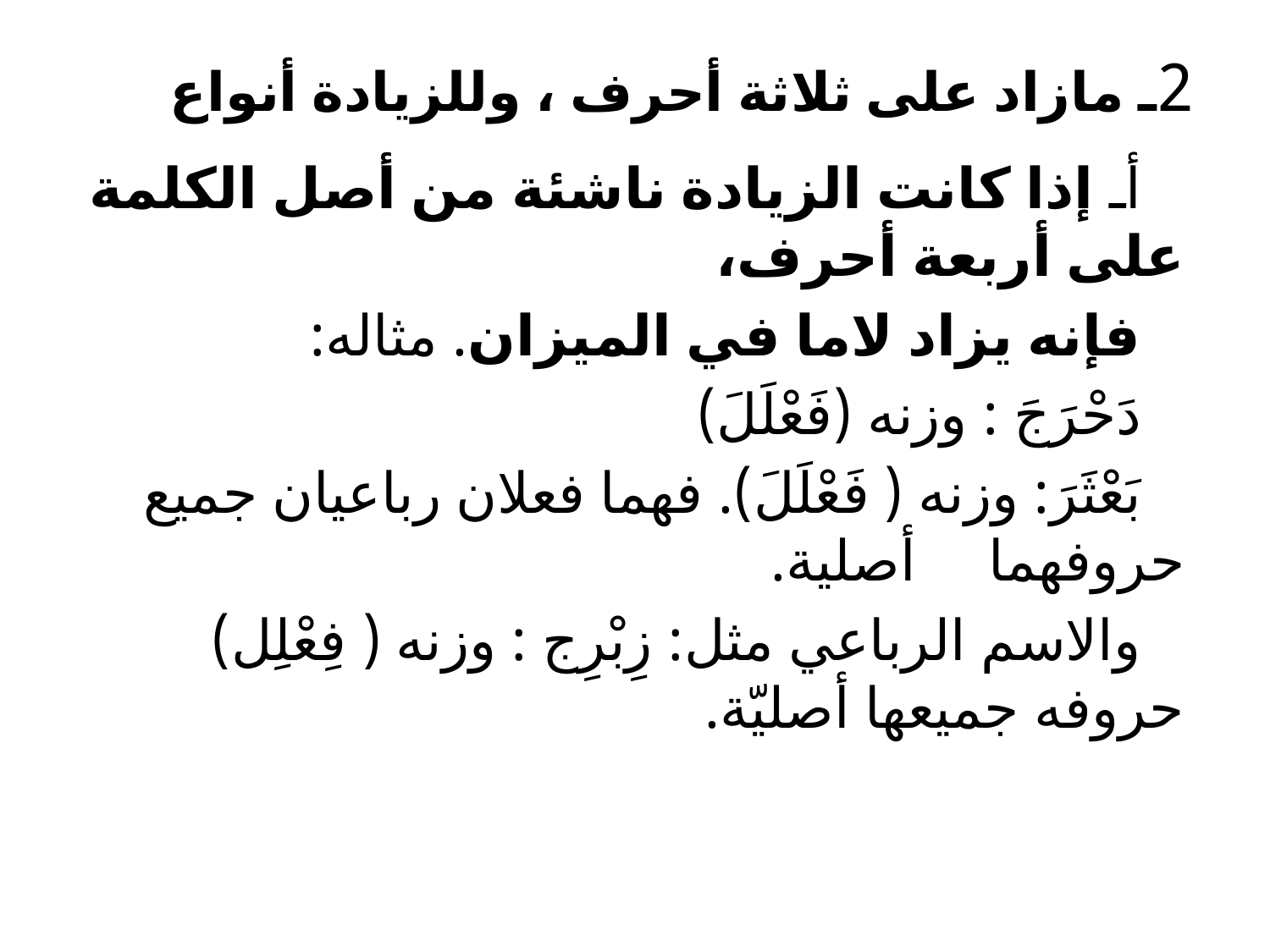

# 2ـ مازاد على ثلاثة أحرف ، وللزيادة أنواع
   أـ إذا كانت الزيادة ناشئة من أصل الكلمة على أربعة أحرف،
   فإنه يزاد لاما في الميزان. مثاله:
   دَحْرَجَ : وزنه (فَعْلَلَ)
   بَعْثَرَ: وزنه ( فَعْلَلَ). فهما فعلان رباعيان جميع حروفهما     أصلية.
   والاسم الرباعي مثل: زِبْرِج : وزنه ( فِعْلِل) حروفه جميعها أصليّة.